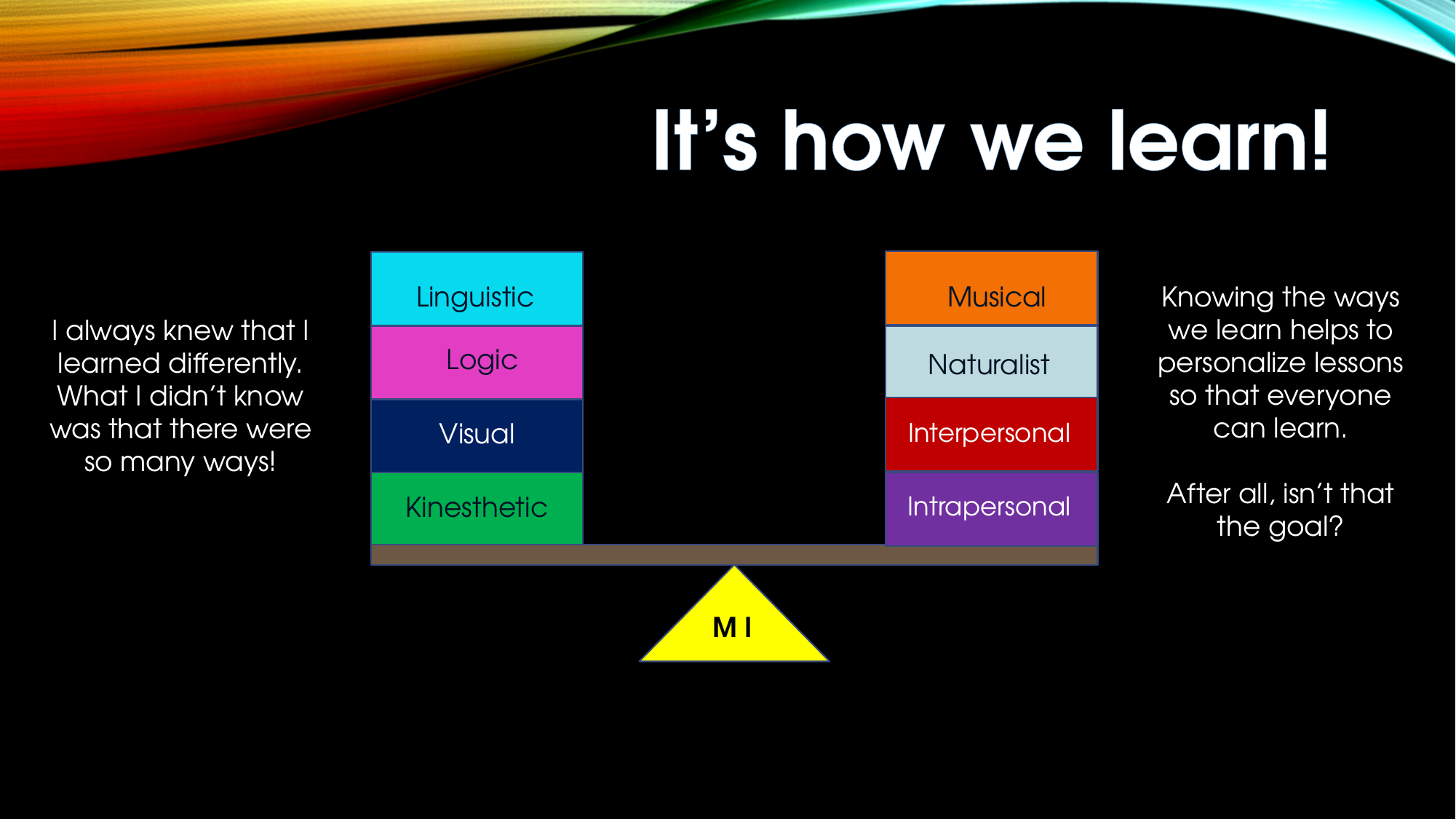

It’s how we learn!

Linguistic
Musical
Knowing the ways we learn helps to personalize lessons so that everyone can learn.

After all, isn’t that the goal?
I always knew that I learned differently. What I didn’t know was that there were so many ways!
Logic
Naturalist
Visual
Interpersonal
Kinesthetic
Intrapersonal
M I